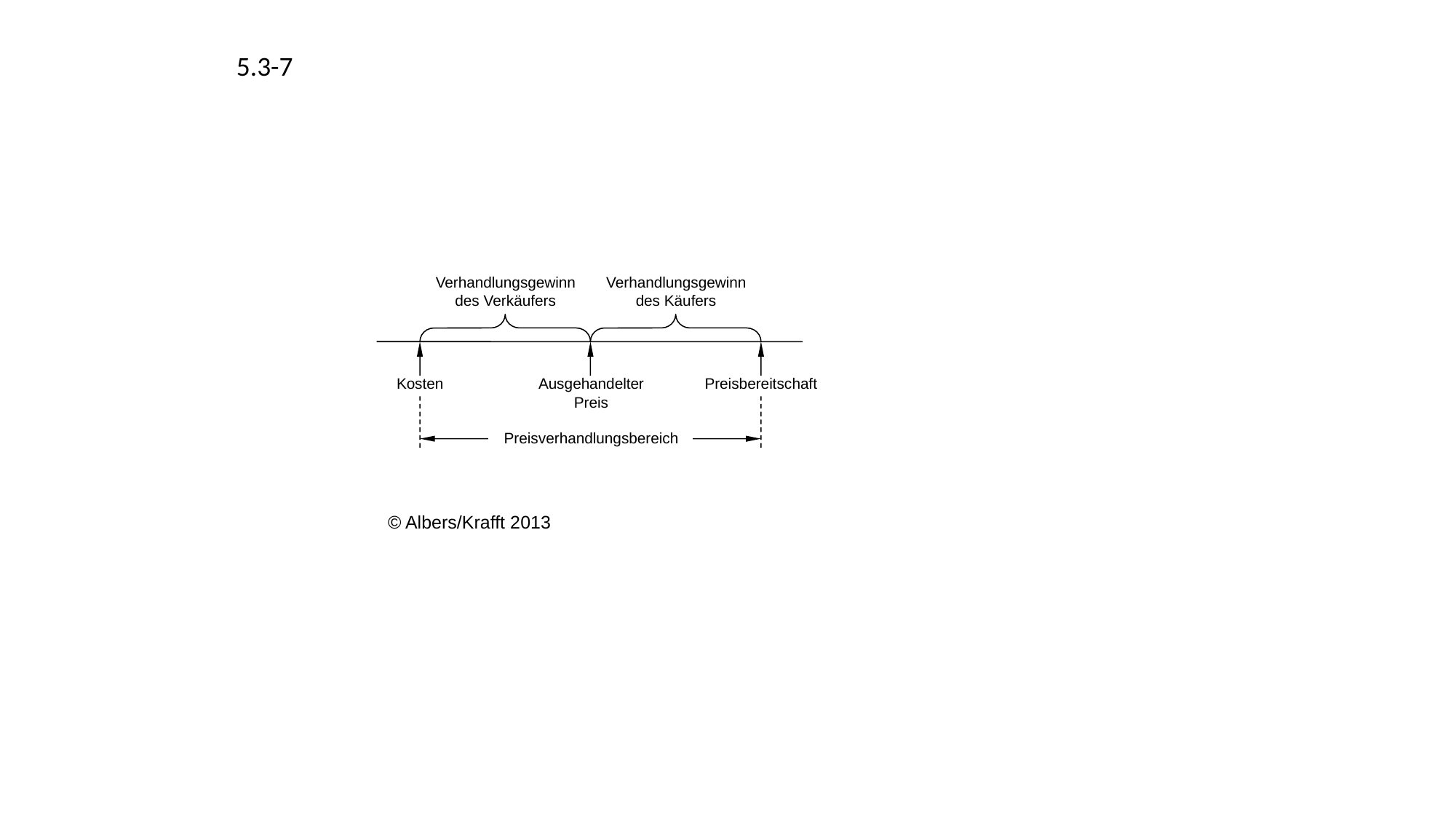

5.3-7

Verhandlungsgewinn
des Verkäufers
Verhandlungsgewinn
des Käufers

Kosten
Ausgehandelter Preis
Preisbereitschaft

Preisverhandlungsbereich

© Albers/Krafft 2013